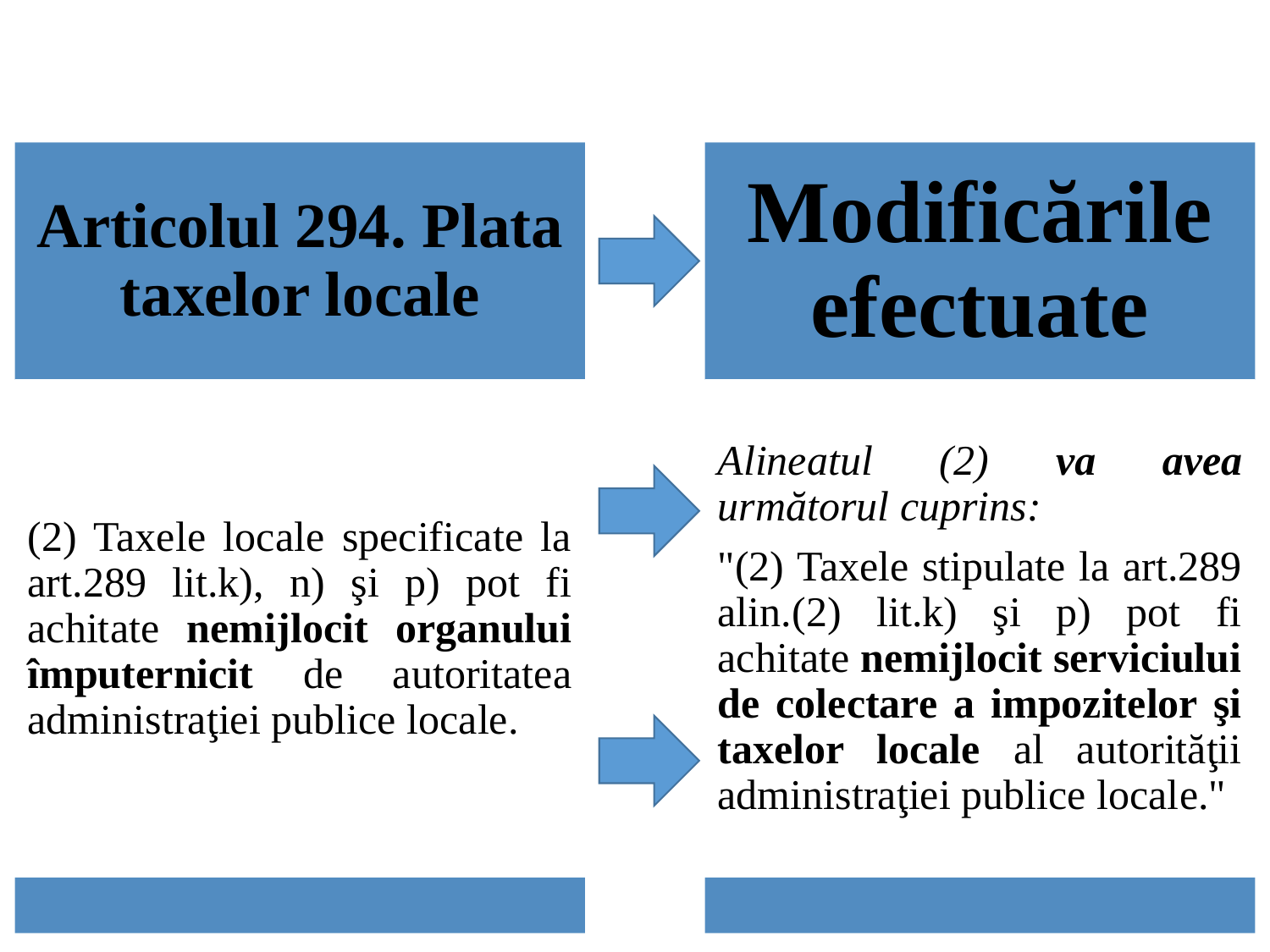

Articolul 294. Plata taxelor locale
(2) Taxele locale specificate la art.289 lit.k), n) şi p) pot fi achitate nemijlocit organului împuternicit de autoritatea administraţiei publice locale.
Modificările efectuate
Alineatul (2) va avea următorul cuprins:
"(2) Taxele stipulate la art.289 alin.(2) lit.k) şi p) pot fi achitate nemijlocit serviciului de colectare a impozitelor şi taxelor locale al autorităţii administraţiei publice locale."

21